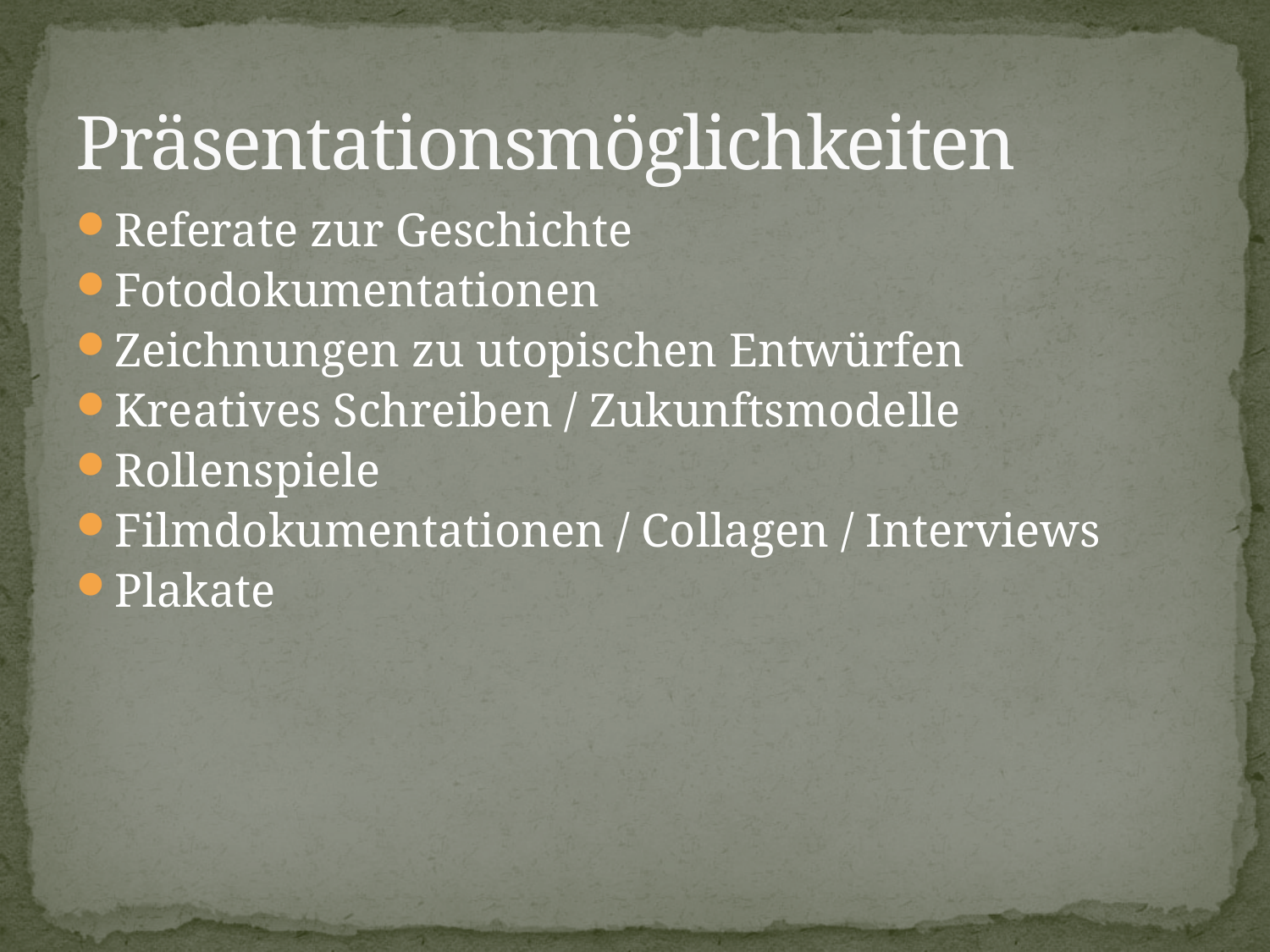

# Präsentationsmöglichkeiten
Referate zur Geschichte
Fotodokumentationen
Zeichnungen zu utopischen Entwürfen
Kreatives Schreiben / Zukunftsmodelle
Rollenspiele
Filmdokumentationen / Collagen / Interviews
Plakate